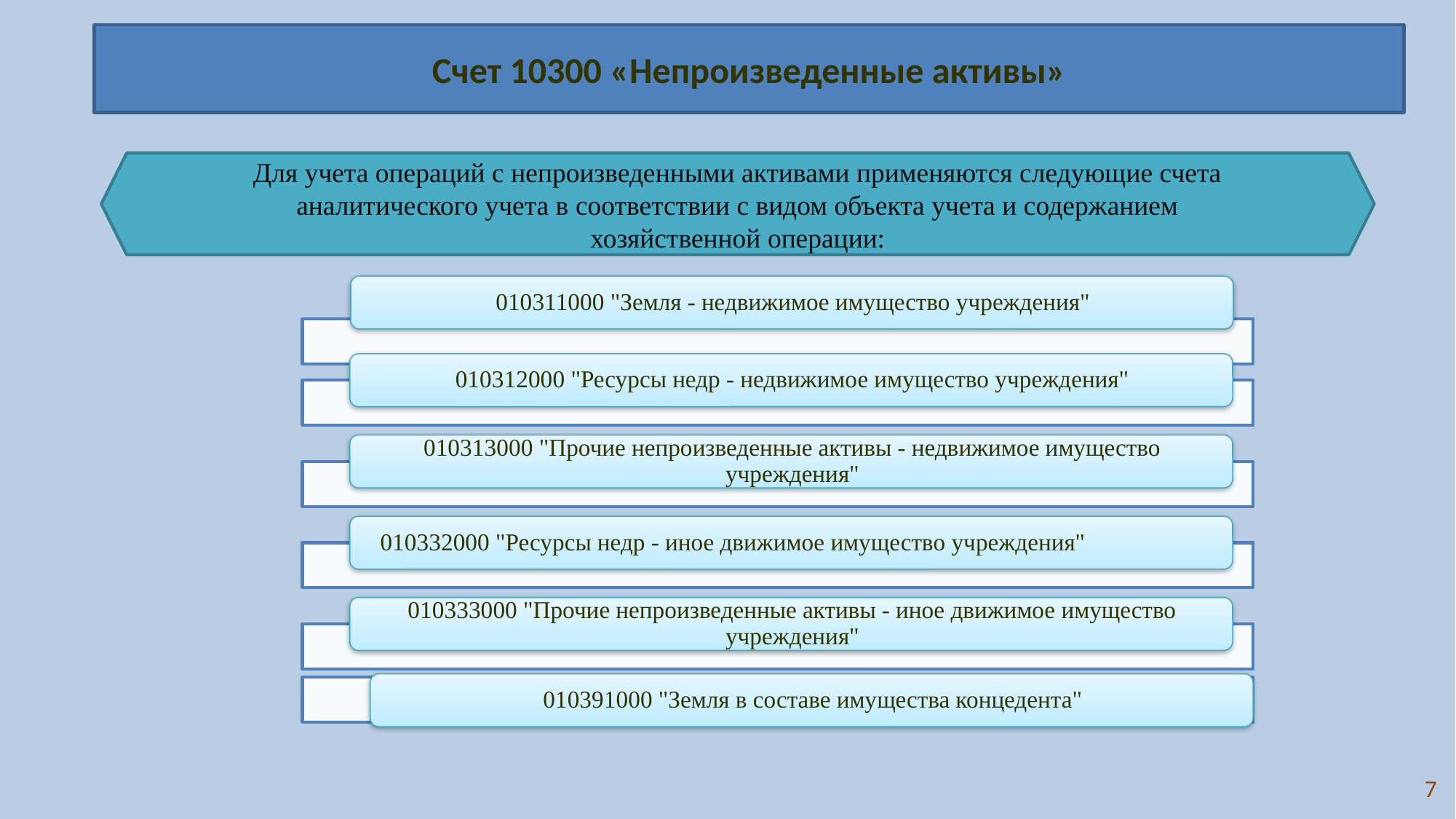

Счет 10300 «Непроизведенные активы»
Для учета операций с непроизведенными активами применяются следующие счета аналитического учета в соответствии с видом объекта учета и содержанием хозяйственной операции:
010311000 "Земля - недвижимое имущество учреждения"
010312000 "Ресурсы недр - недвижимое имущество учреждения"
010313000 "Прочие непроизведенные активы - недвижимое имущество учреждения"
010332000 "Ресурсы недр - иное движимое имущество учреждения"
010333000 "Прочие непроизведенные активы - иное движимое имущество учреждения"
010391000 "Земля в составе имущества концедента"
7